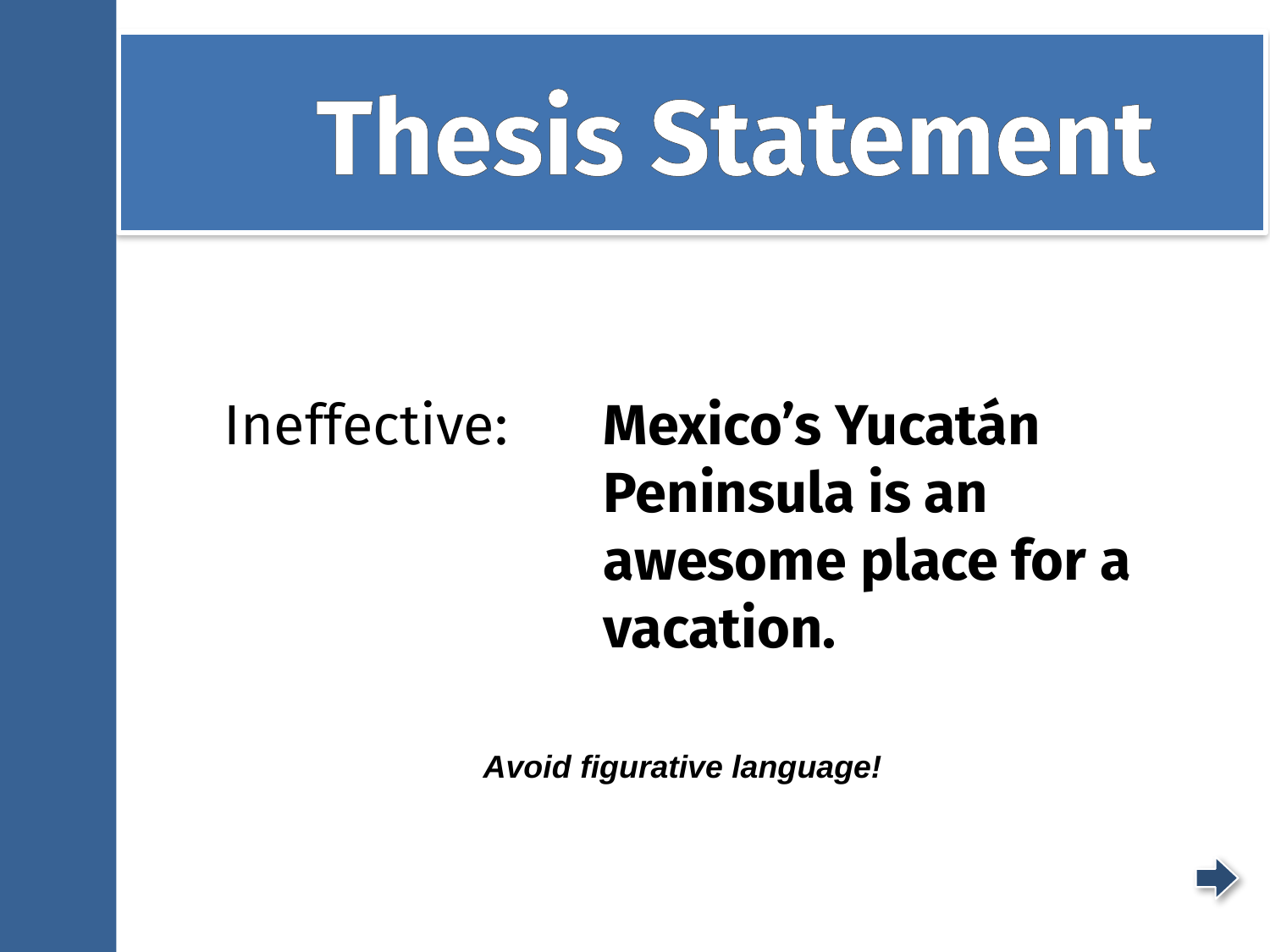

# Thesis Statement
| Ineffective: | Mexico’s Yucatán Peninsula is an awesome place for a vacation. |
| --- | --- |
Avoid figurative language!